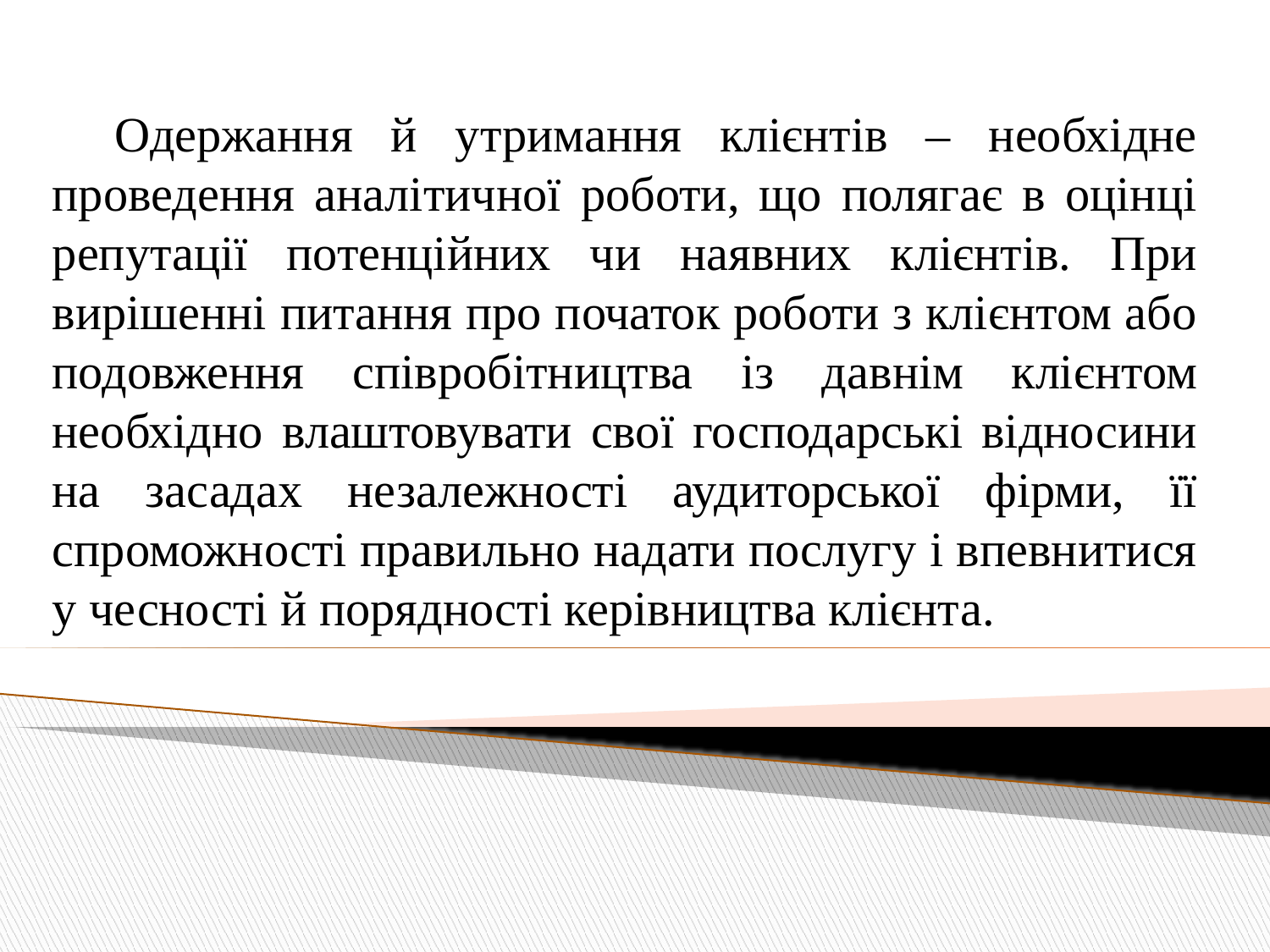

Одержання й утримання клієнтів – необхідне проведення аналітичної роботи, що полягає в оцінці репутації потенційних чи наявних клієнтів. При вирішенні питання про початок роботи з клієнтом або подовження співробітництва із давнім клієнтом необхідно влаштовувати свої господарські відносини на засадах незалежності аудиторської фірми, її спроможності правильно надати послугу і впевнитися у чесності й порядності керівництва клієнта.